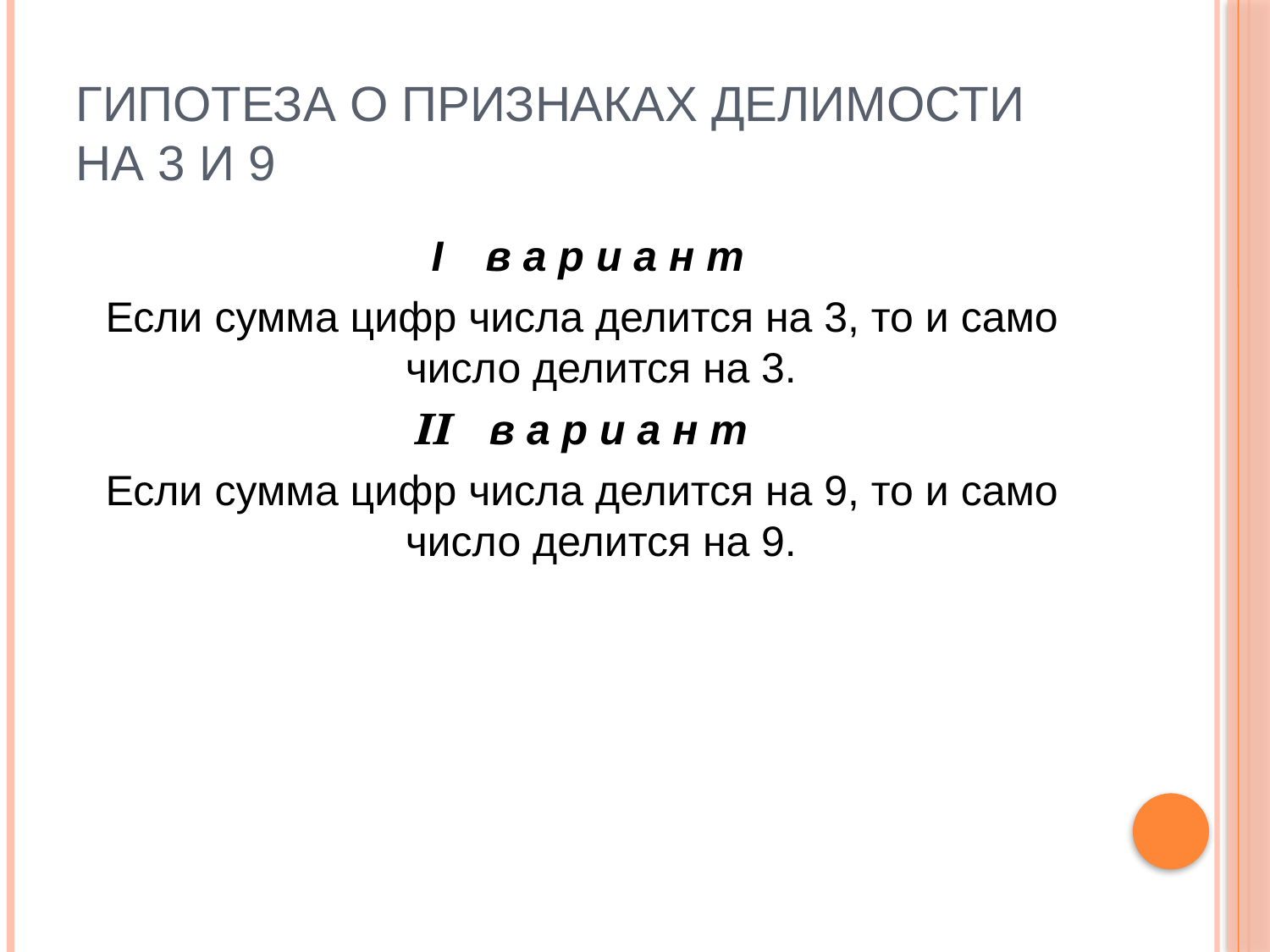

# Гипотеза о признаках делимости на 3 и 9
 I   в а р и а н т
Если сумма цифр числа делится на 3, то и само число делится на 3.
II   в а р и а н т
Если сумма цифр числа делится на 9, то и само число делится на 9.